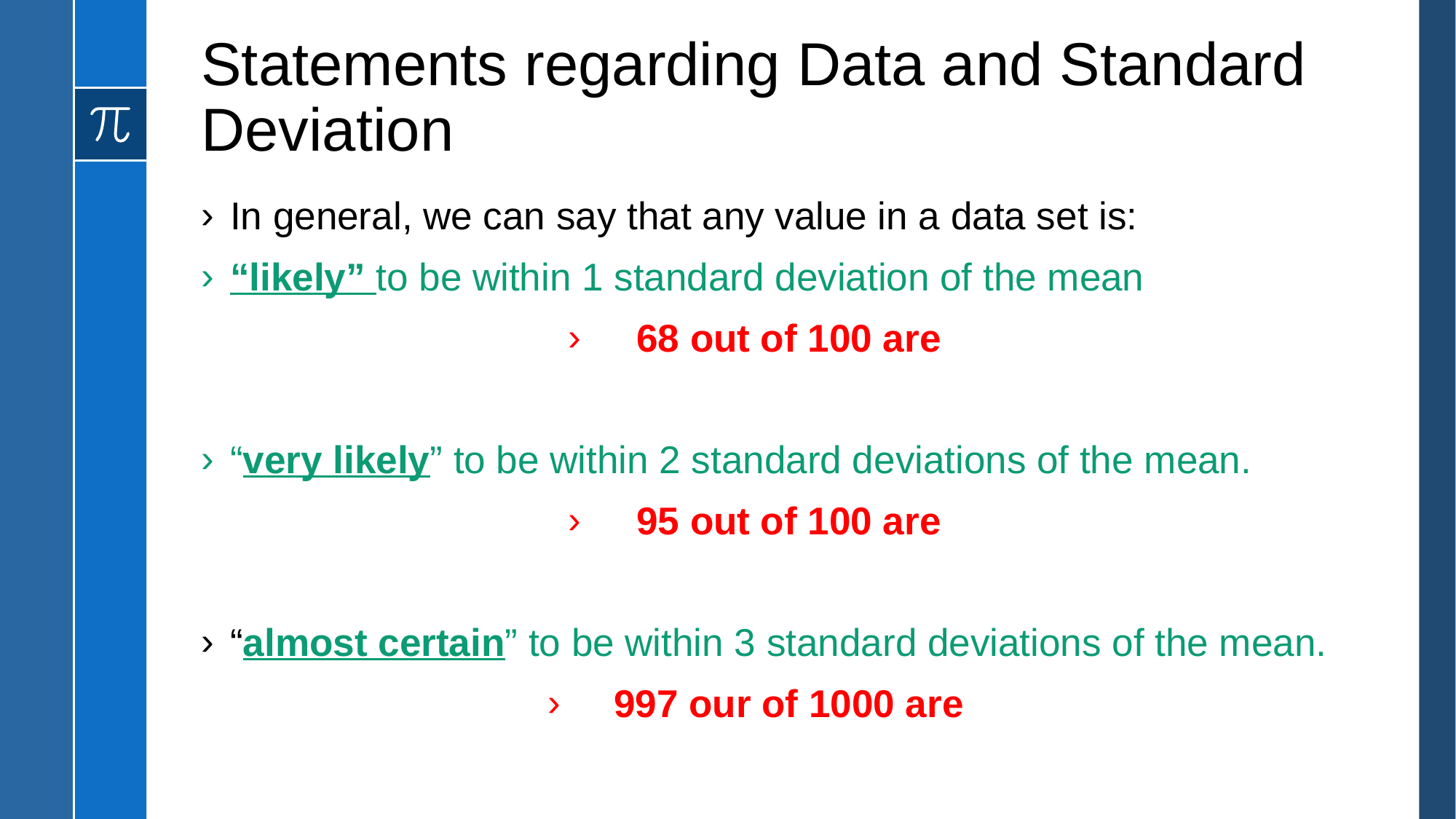

# Statements regarding Data and Standard Deviation
In general, we can say that any value in a data set is:
“likely” to be within 1 standard deviation of the mean
68 out of 100 are

“very likely” to be within 2 standard deviations of the mean.
95 out of 100 are

“almost certain” to be within 3 standard deviations of the mean.
997 our of 1000 are